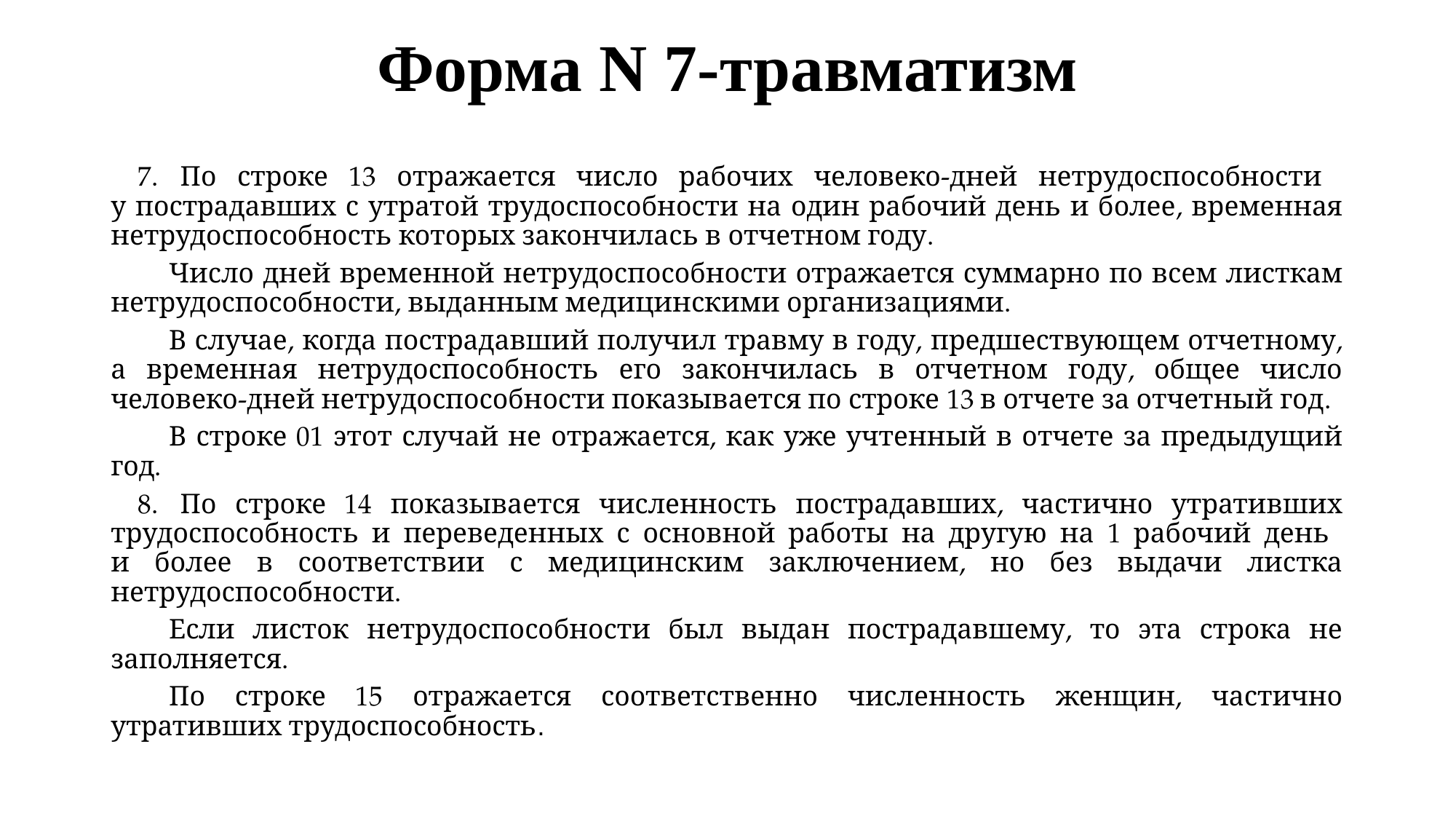

# Форма N 7-травматизм
По строке 13 отражается число рабочих человеко-дней нетрудоспособности
у пострадавших с утратой трудоспособности на один рабочий день и более, временная нетрудоспособность которых закончилась в отчетном году.
Число дней временной нетрудоспособности отражается суммарно по всем листкам нетрудоспособности, выданным медицинскими организациями.
В случае, когда пострадавший получил травму в году, предшествующем отчетному, а временная нетрудоспособность его закончилась в отчетном году, общее число человеко-дней нетрудоспособности показывается по строке 13 в отчете за отчетный год.
В строке 01 этот случай не отражается, как уже учтенный в отчете за предыдущий год.
По строке 14 показывается численность пострадавших, частично утративших трудоспособность и переведенных с основной работы на другую на 1 рабочий день
и более в соответствии с медицинским заключением, но без выдачи листка нетрудоспособности.
Если листок нетрудоспособности был выдан пострадавшему, то эта строка не заполняется.
По строке 15 отражается соответственно численность женщин, частично утративших трудоспособность.